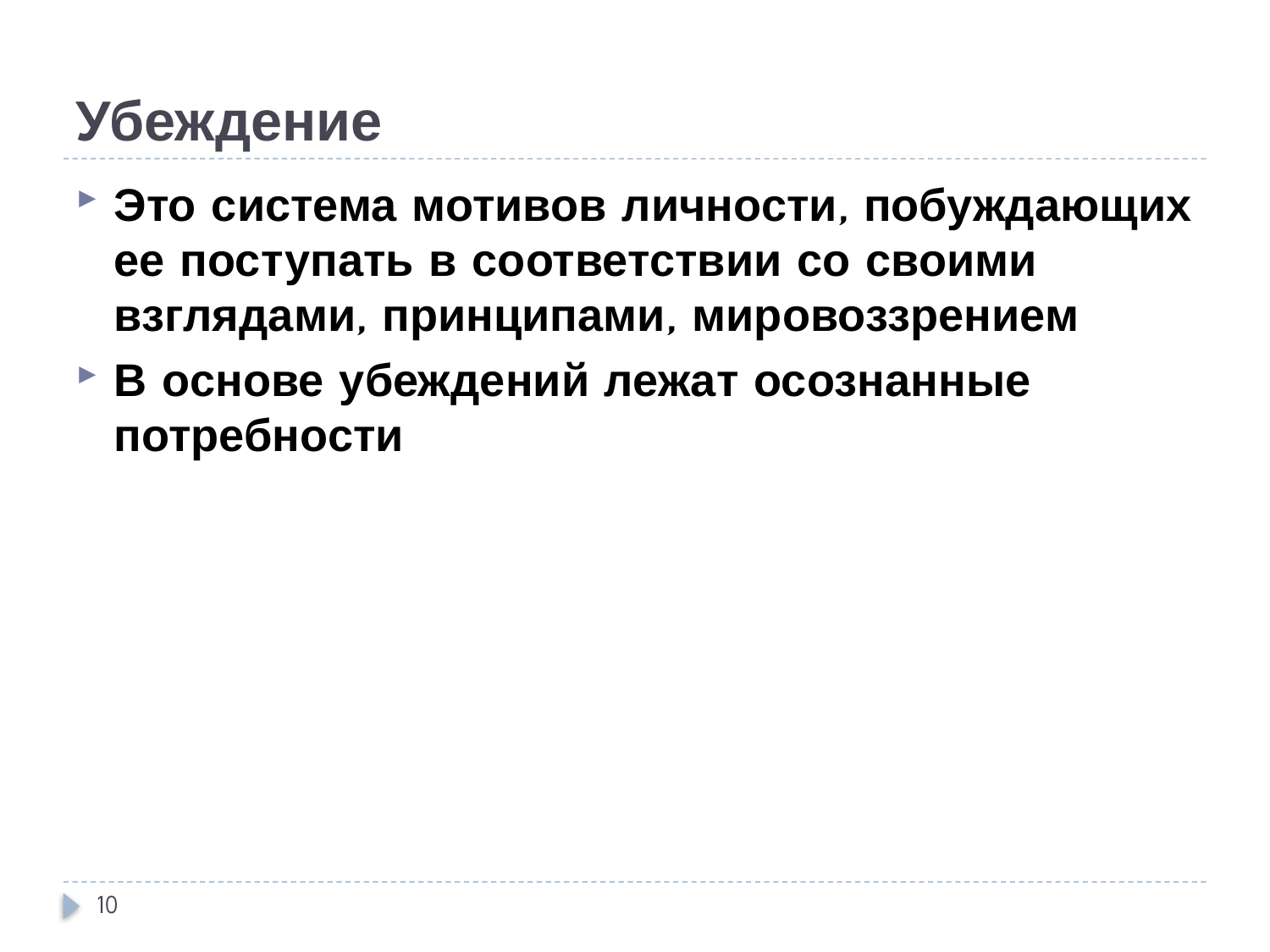

# Убеждение
Это система мотивов личности, побуждающих ее поступать в соответствии со своими взглядами, принципами, мировоззрением
В основе убеждений лежат осознанные потребности
10